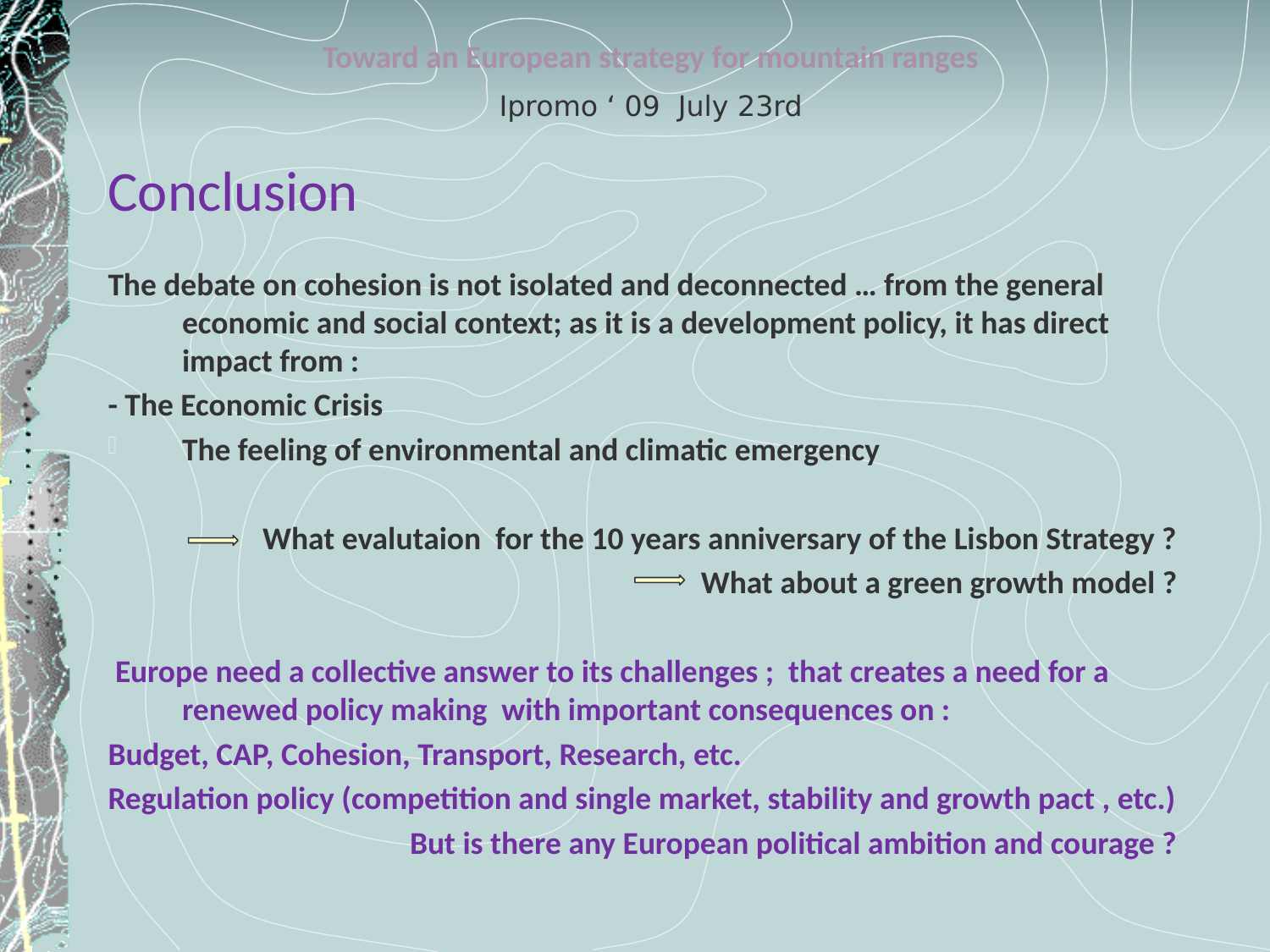

Toward an European strategy for mountain ranges
Ipromo ‘ 09  July 23rd
Conclusion

The debate on cohesion is not isolated and deconnected … from the general economic and social context; as it is a development policy, it has direct impact from :
- The Economic Crisis
The feeling of environmental and climatic emergency

What evalutaion  for the 10 years anniversary of the Lisbon Strategy ?
					What about a green growth model ?

 Europe need a collective answer to its challenges ;  that creates a need for a renewed policy making  with important consequences on :
Budget, CAP, Cohesion, Transport, Research, etc.
Regulation policy (competition and single market, stability and growth pact , etc.)
But is there any European political ambition and courage ?